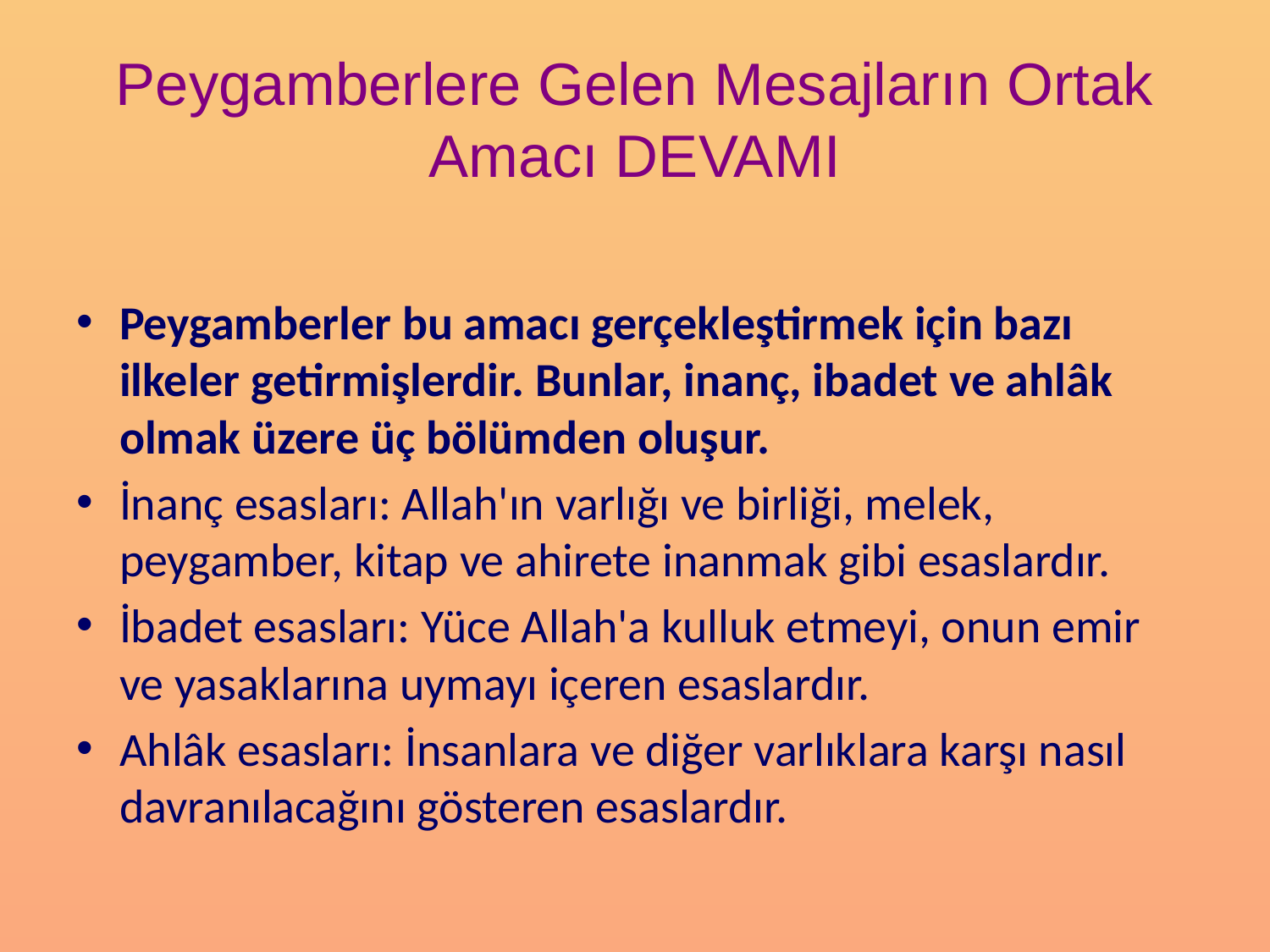

# Peygamberlere Gelen Mesajların Ortak Amacı DEVAMI
Peygamberler bu amacı gerçekleştirmek için bazı ilkeler getirmişlerdir. Bunlar, inanç, ibadet ve ahlâk olmak üzere üç bölümden oluşur.
İnanç esasları: Allah'ın varlığı ve birliği, melek, peygamber, kitap ve ahirete inanmak gibi esaslardır.
İbadet esasları: Yüce Allah'a kulluk etmeyi, onun emir ve yasaklarına uymayı içeren esaslardır.
Ahlâk esasları: İnsanlara ve diğer varlıklara karşı nasıl davranılacağını gösteren esaslardır.